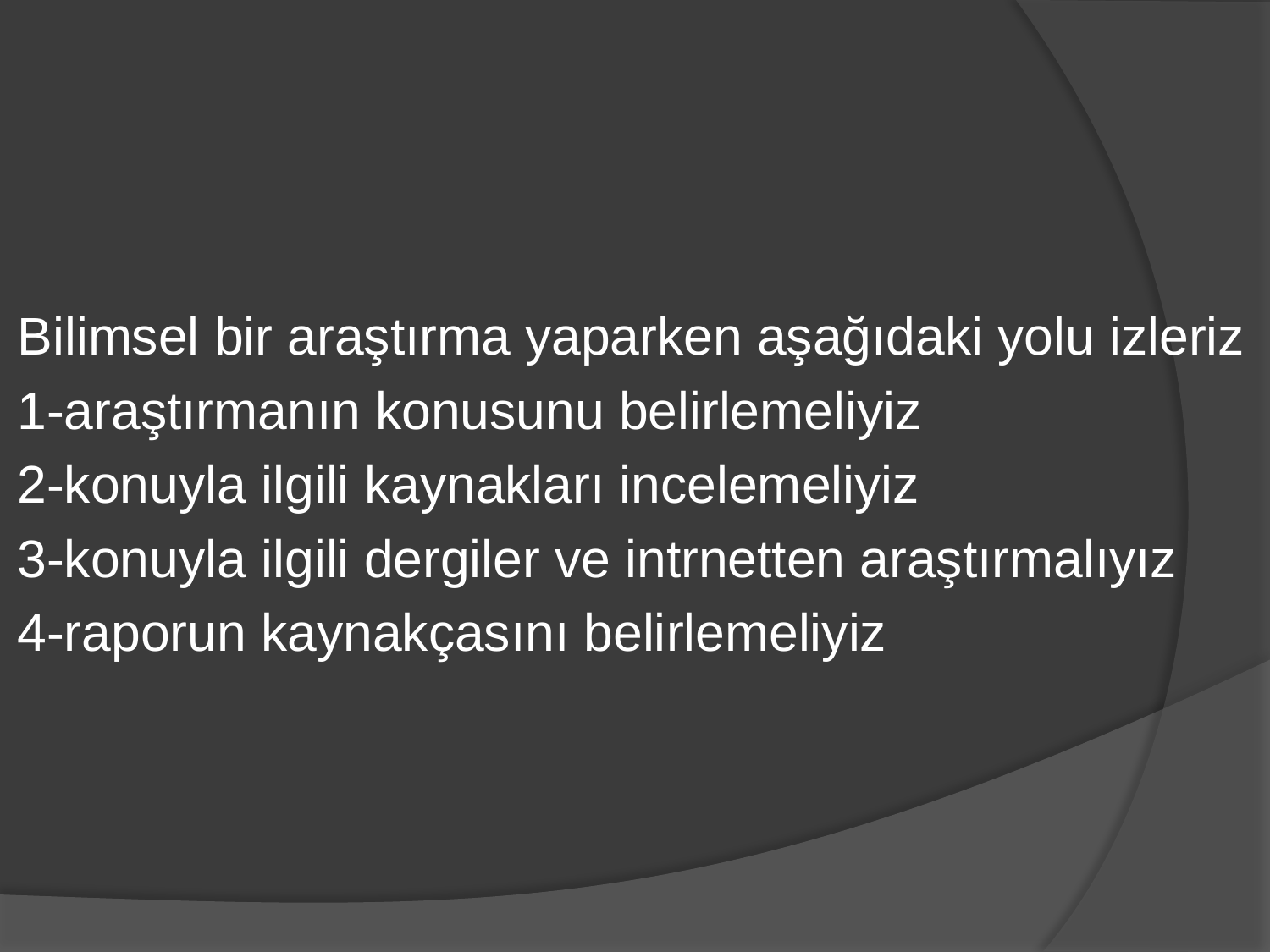

#
Bilimsel bir araştırma yaparken aşağıdaki yolu izleriz
1-araştırmanın konusunu belirlemeliyiz
2-konuyla ilgili kaynakları incelemeliyiz
3-konuyla ilgili dergiler ve intrnetten araştırmalıyız
4-raporun kaynakçasını belirlemeliyiz